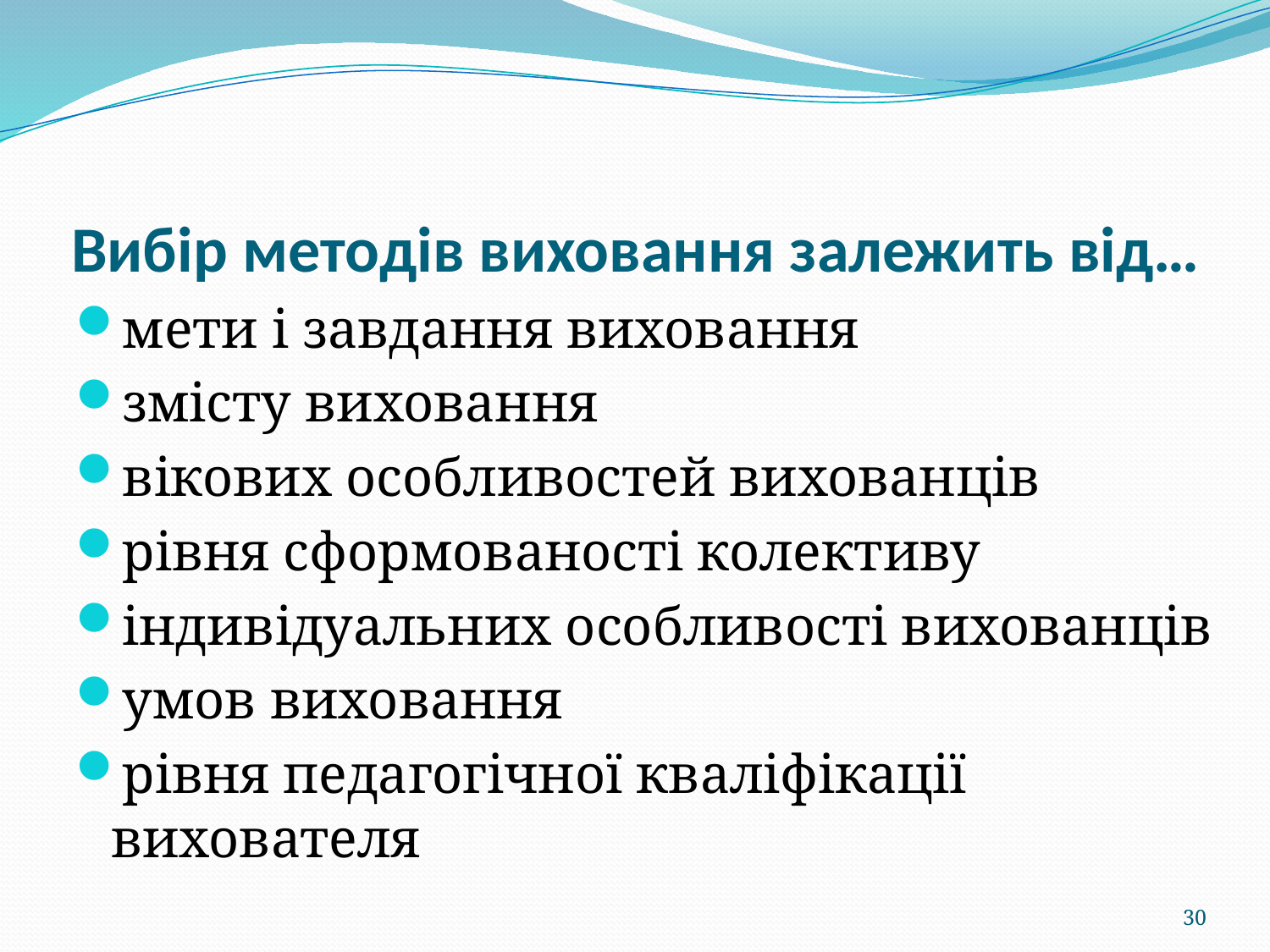

# Вибір методів виховання залежить від…
мети і завдання виховання
змісту виховання
вікових особливостей вихованців
рівня сформованості колективу
індивідуальних особливості вихованців
умов виховання
рівня педагогічної кваліфікації вихователя

30